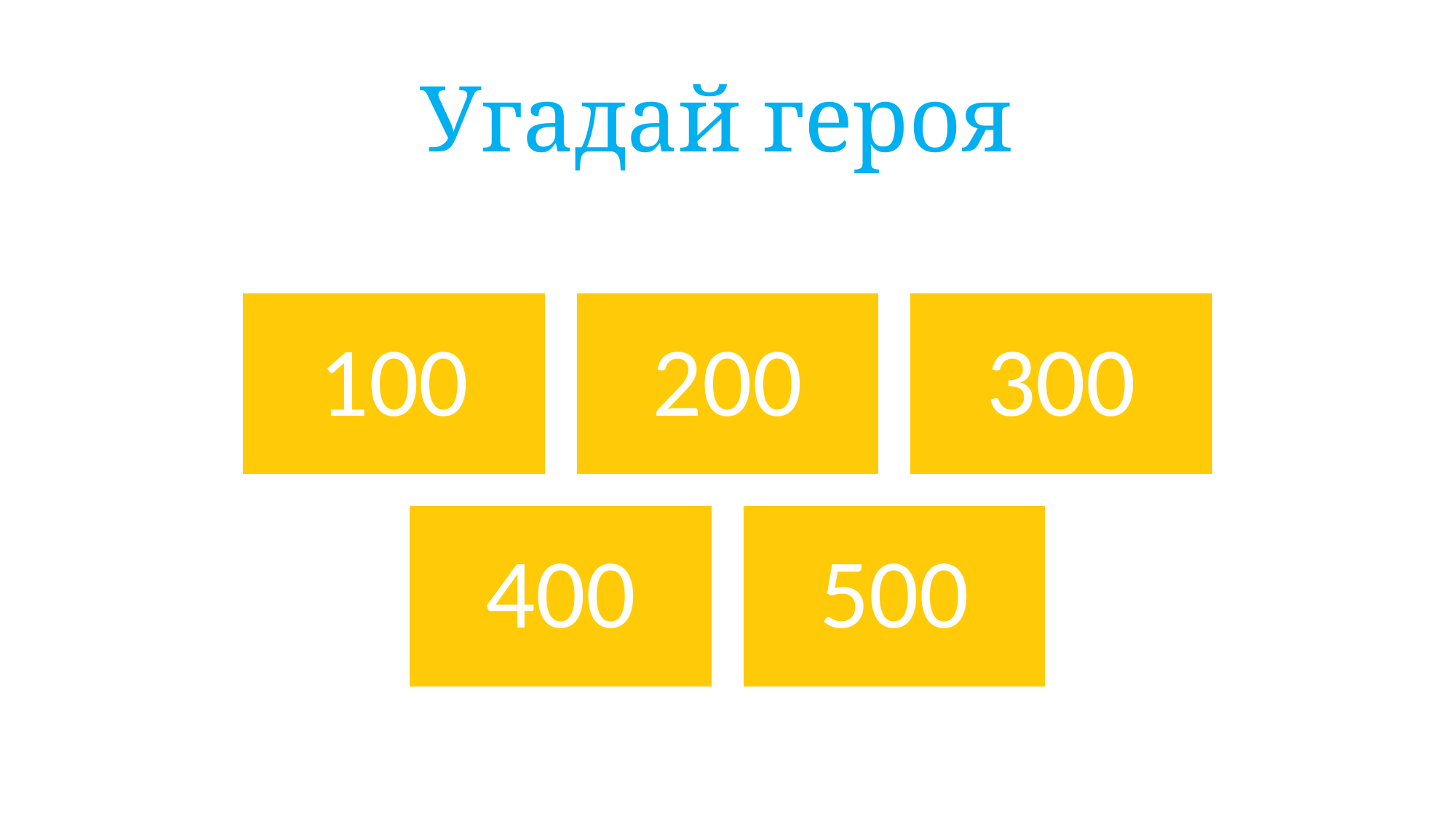

# Угадай героя
100
200
300
400
500